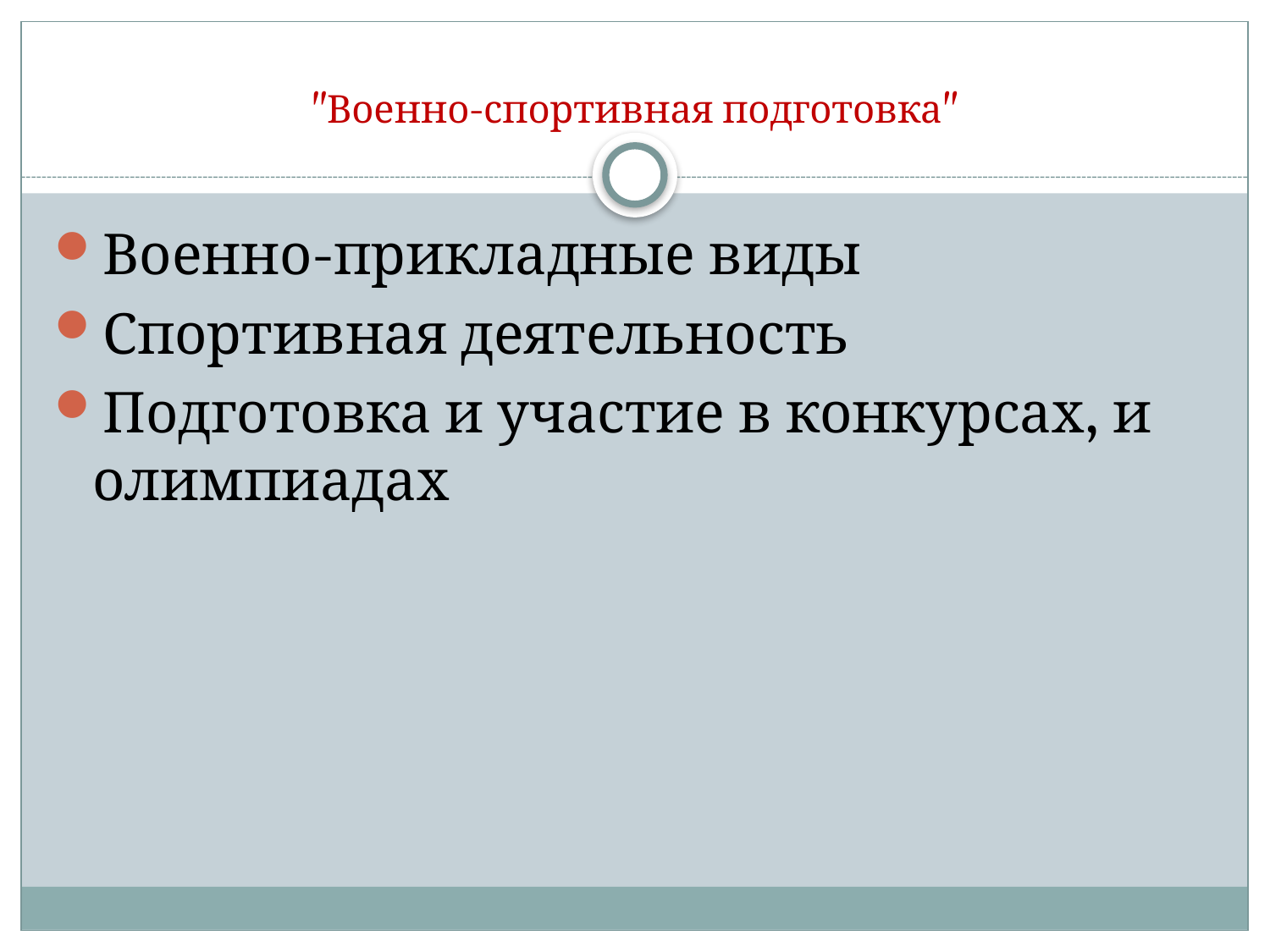

# "Военно-спортивная подготовка"
Военно-прикладные виды
Спортивная деятельность
Подготовка и участие в конкурсах, и олимпиадах